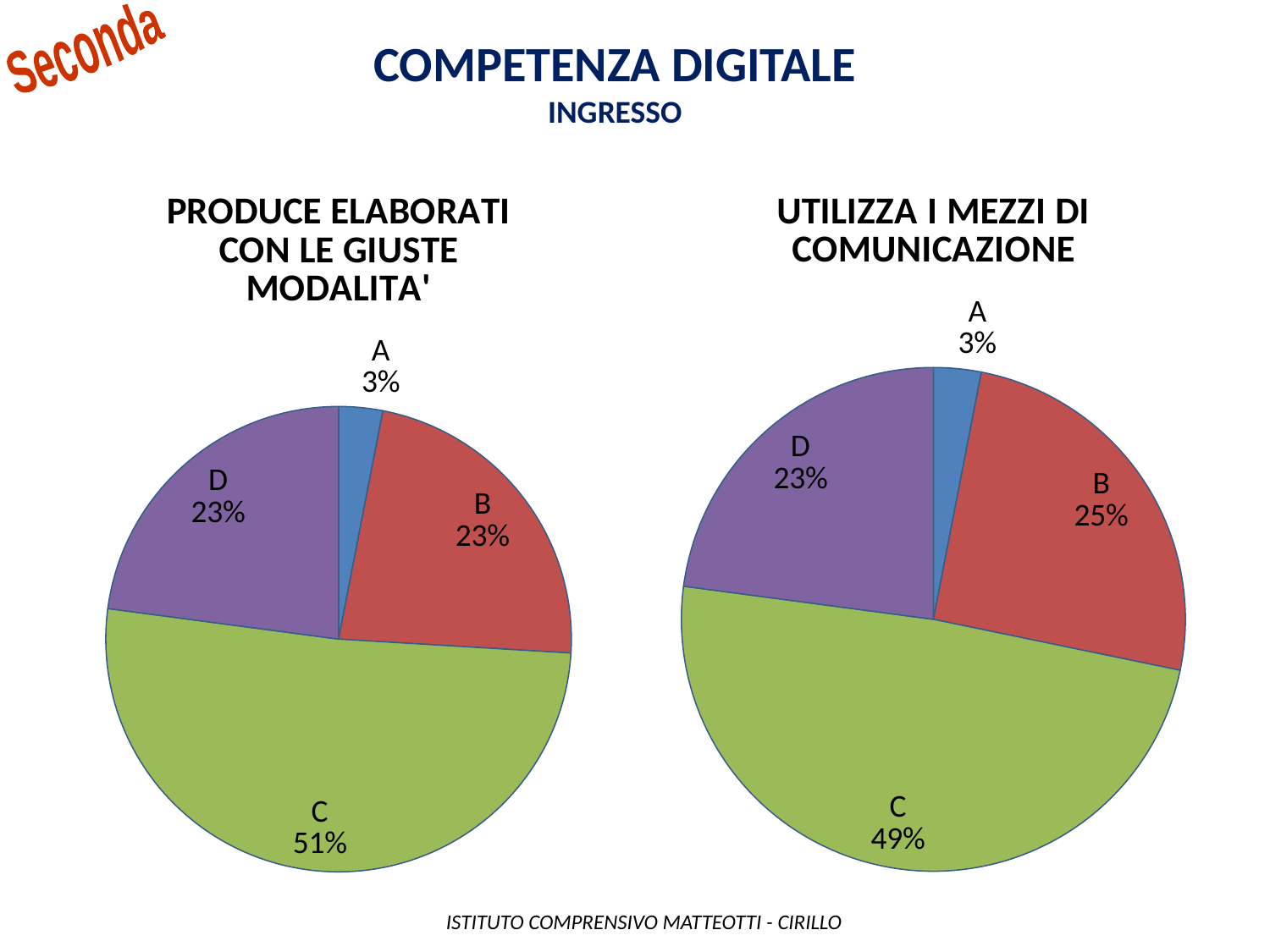

Seconda
Competenza digitale
INGRESSO

### Chart: UTILIZZA I MEZZI DI COMUNICAZIONE

| Category |  |
|---|---|
| A | 4.0 |
| B | 33.0 |
| C | 64.0 |
| D | 30.0 |

### Chart: PRODUCE ELABORATI CON LE GIUSTE MODALITA'

| Category |  |
|---|---|
| A | 4.0 |
| B | 30.0 |
| C | 67.0 |
| D | 30.0 |
 ISTITUTO COMPRENSIVO MATTEOTTI - CIRILLO